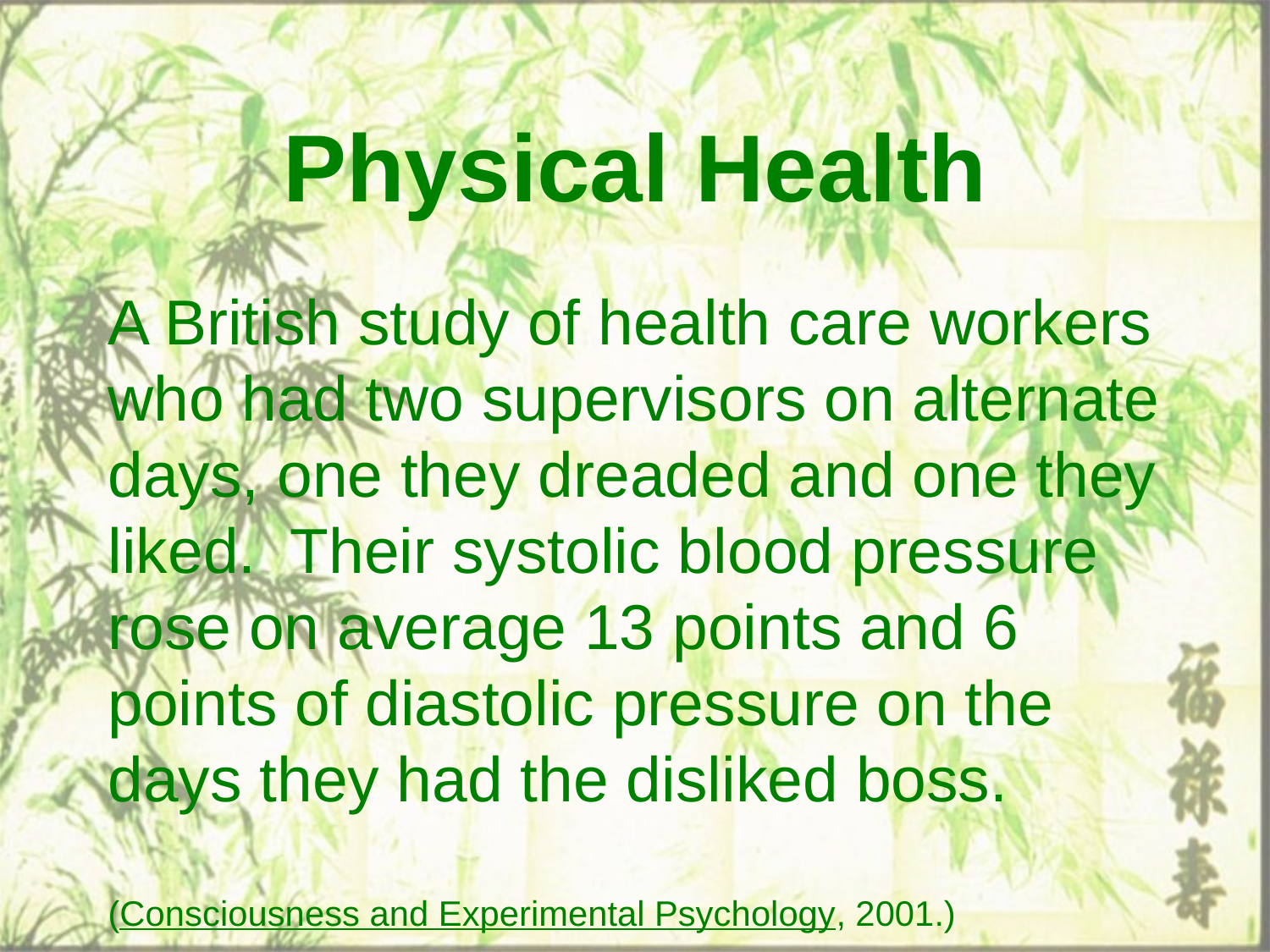

# Physical Health
A British study of health care workers who had two supervisors on alternate days, one they dreaded and one they liked.  Their systolic blood pressure rose on average 13 points and 6 points of diastolic pressure on the days they had the disliked boss.
(Consciousness and Experimental Psychology, 2001.)